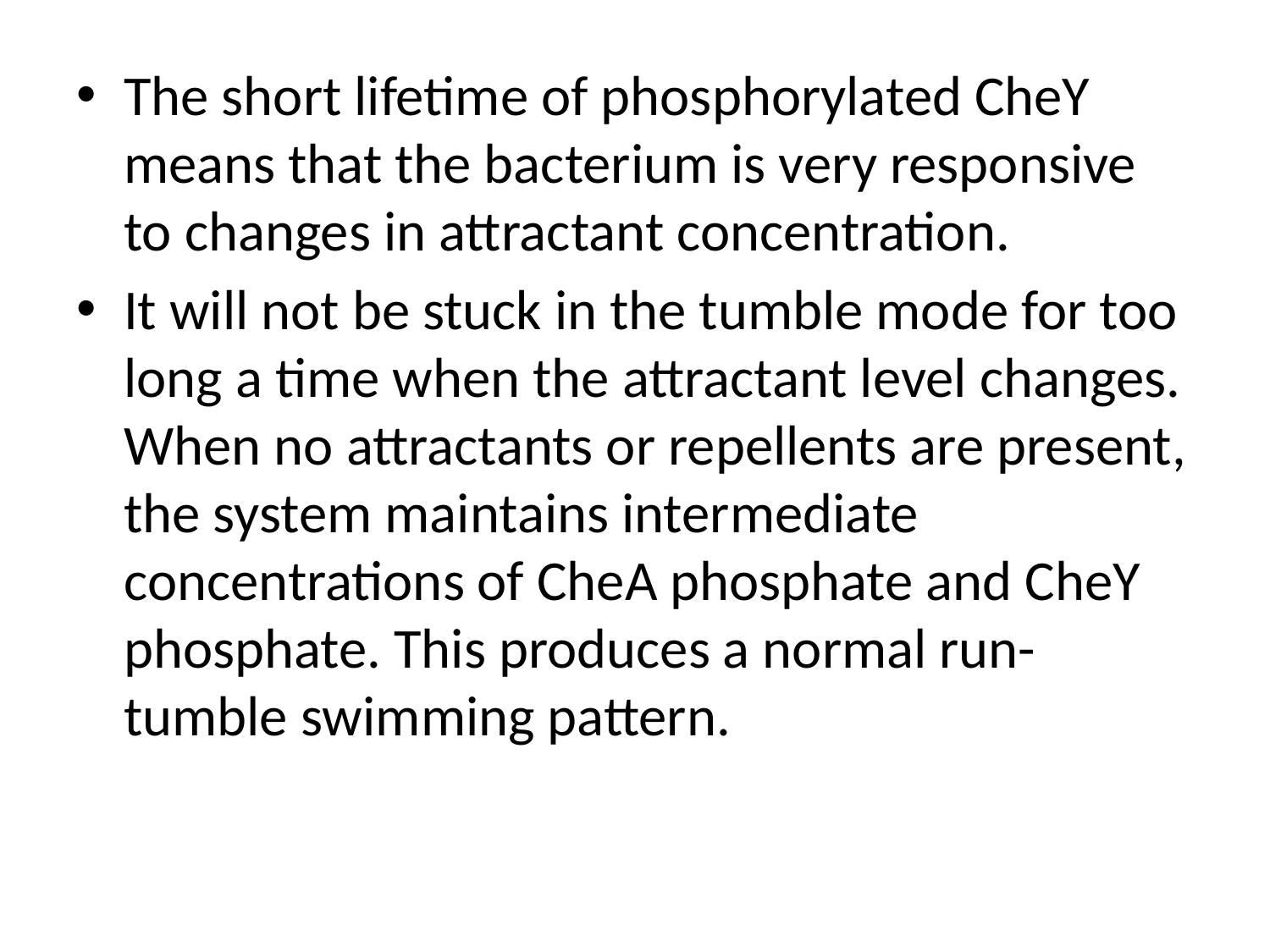

The short lifetime of phosphorylated CheY means that the bacterium is very responsive to changes in attractant concentration.
It will not be stuck in the tumble mode for too long a time when the attractant level changes. When no attractants or repellents are present, the system maintains intermediate concentrations of CheA phosphate and CheY phosphate. This produces a normal run-tumble swimming pattern.